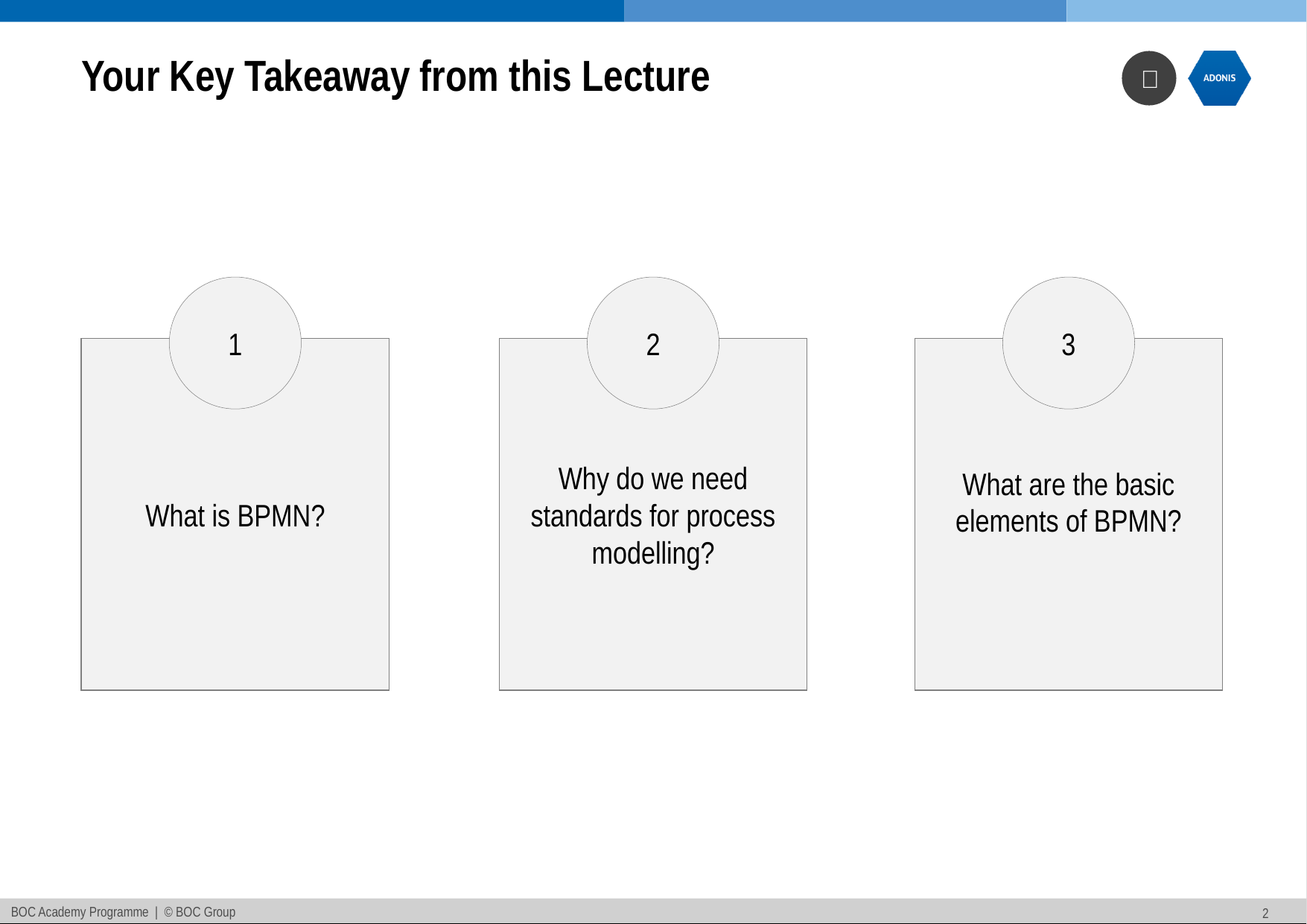

# Your Key Takeaway from this Lecture
1
What is BPMN?
2
Why do we need standards for process modelling?
3
What are the basic elements of BPMN?